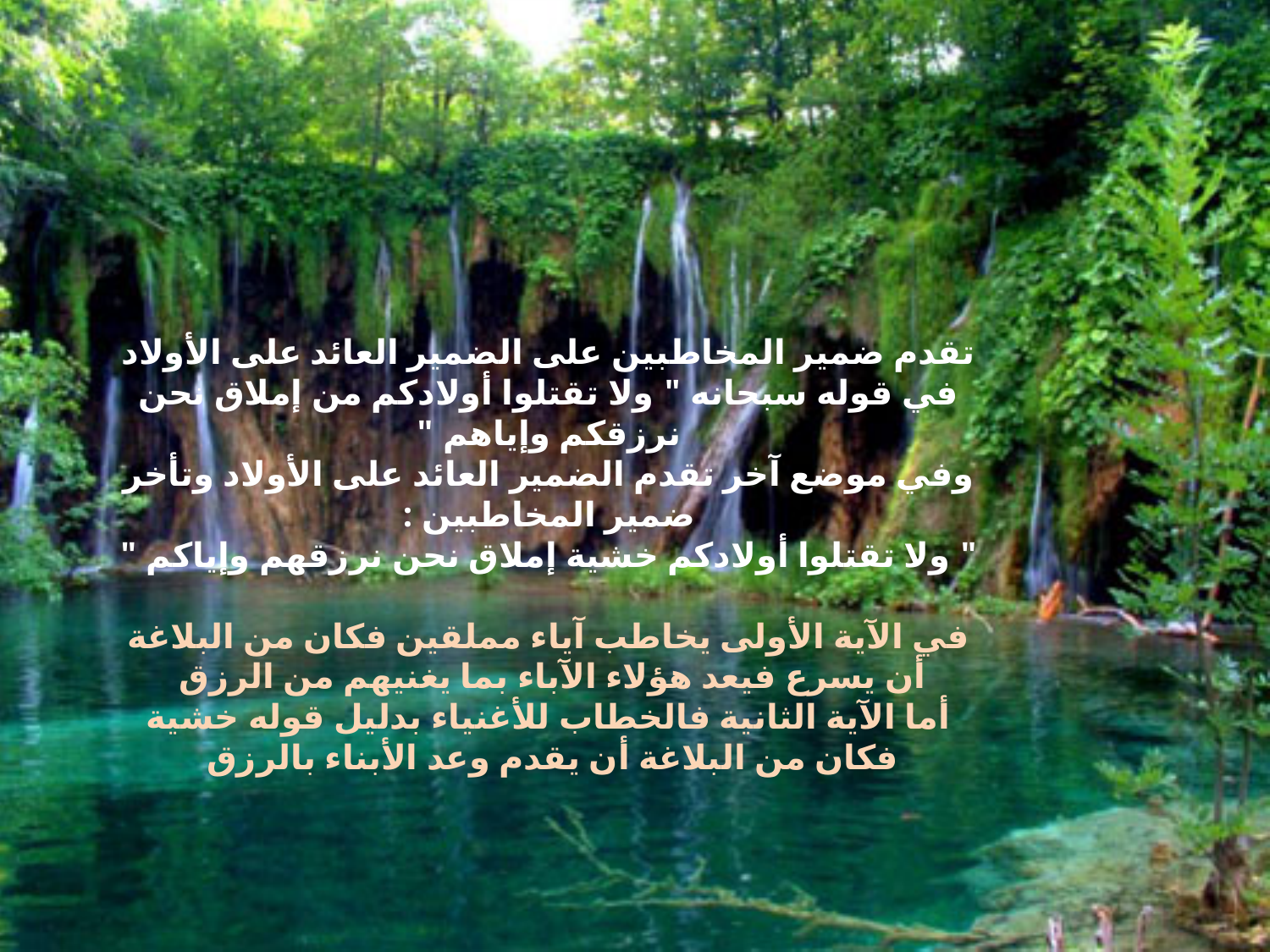

# تقدم ضمير المخاطبين على الضمير العائد على الأولاد في قوله سبحانه " ولا تقتلوا أولادكم من إملاق نحن نرزقكم وإياهم " وفي موضع آخر تقدم الضمير العائد على الأولاد وتأخر ضمير المخاطبين : " ولا تقتلوا أولادكم خشية إملاق نحن نرزقهم وإياكم "   في الآية الأولى يخاطب آياء مملقين فكان من البلاغة أن يسرع فيعد هؤلاء الآباء بما يغنيهم من الرزق أما الآية الثانية فالخطاب للأغنياء بدليل قوله خشية فكان من البلاغة أن يقدم وعد الأبناء بالرزق